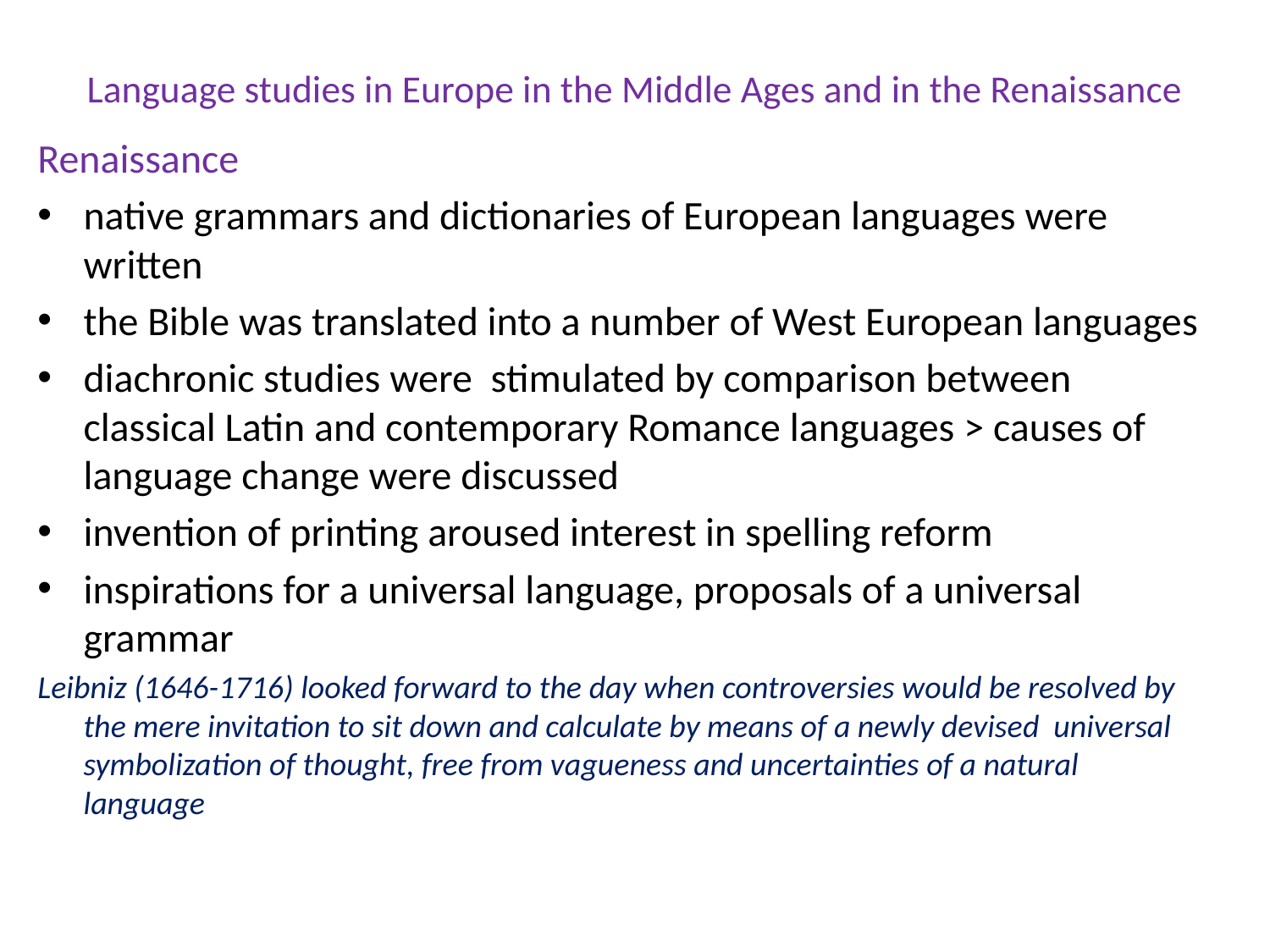

# Language studies in Europe in the Middle Ages and in the Renaissance
Renaissance
native grammars and dictionaries of European languages were written
the Bible was translated into a number of West European languages
diachronic studies were  stimulated by comparison between classical Latin and contemporary Romance languages > causes of language change were discussed
invention of printing aroused interest in spelling reform
inspirations for a universal language, proposals of a universal grammar
Leibniz (1646-1716) looked forward to the day when controversies would be resolved by the mere invitation to sit down and calculate by means of a newly devised  universal symbolization of thought, free from vagueness and uncertainties of a natural language